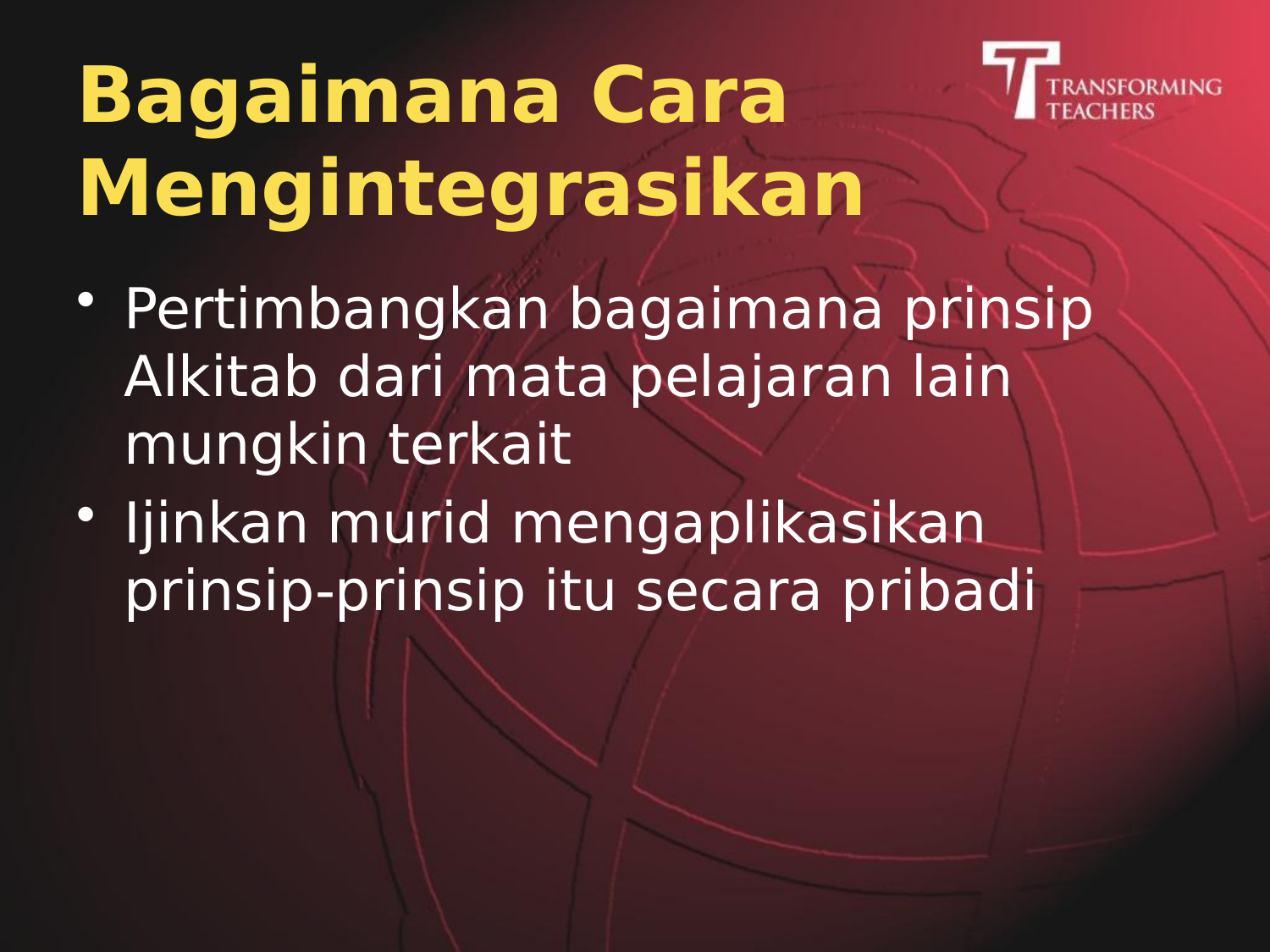

# Bagaimana Cara Mengintegrasikan
Pertimbangkan bagaimana prinsip Alkitab dari mata pelajaran lain mungkin terkait
Ijinkan murid mengaplikasikan prinsip-prinsip itu secara pribadi